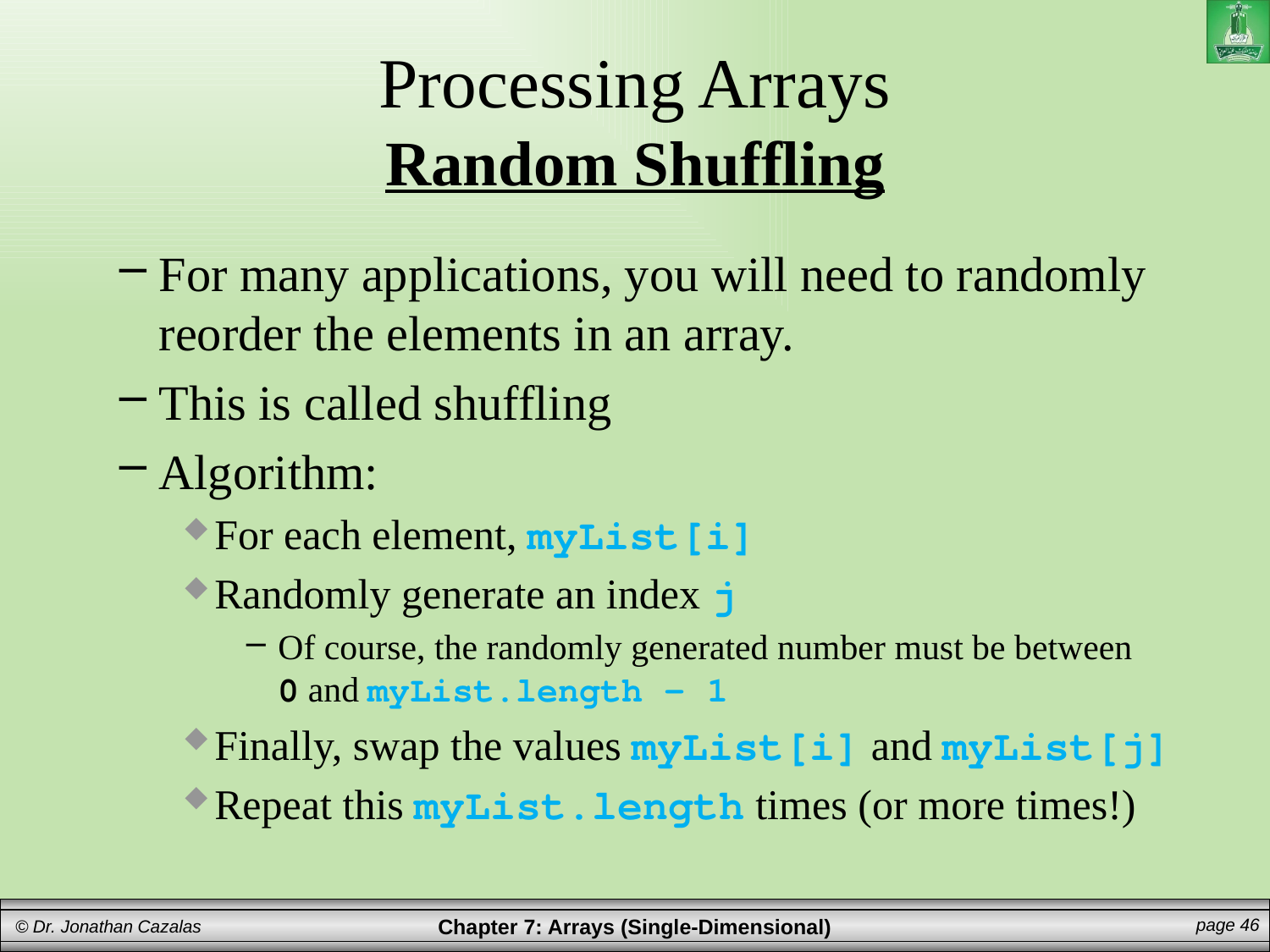

# Processing Arrays Random Shuffling
For many applications, you will need to randomly reorder the elements in an array.
This is called shuffling
Algorithm:
For each element, myList[i]
Randomly generate an index j
Of course, the randomly generated number must be between
0 and myList.length – 1
Finally, swap the values myList[i] and myList[j]
Repeat this myList.length times (or more times!)